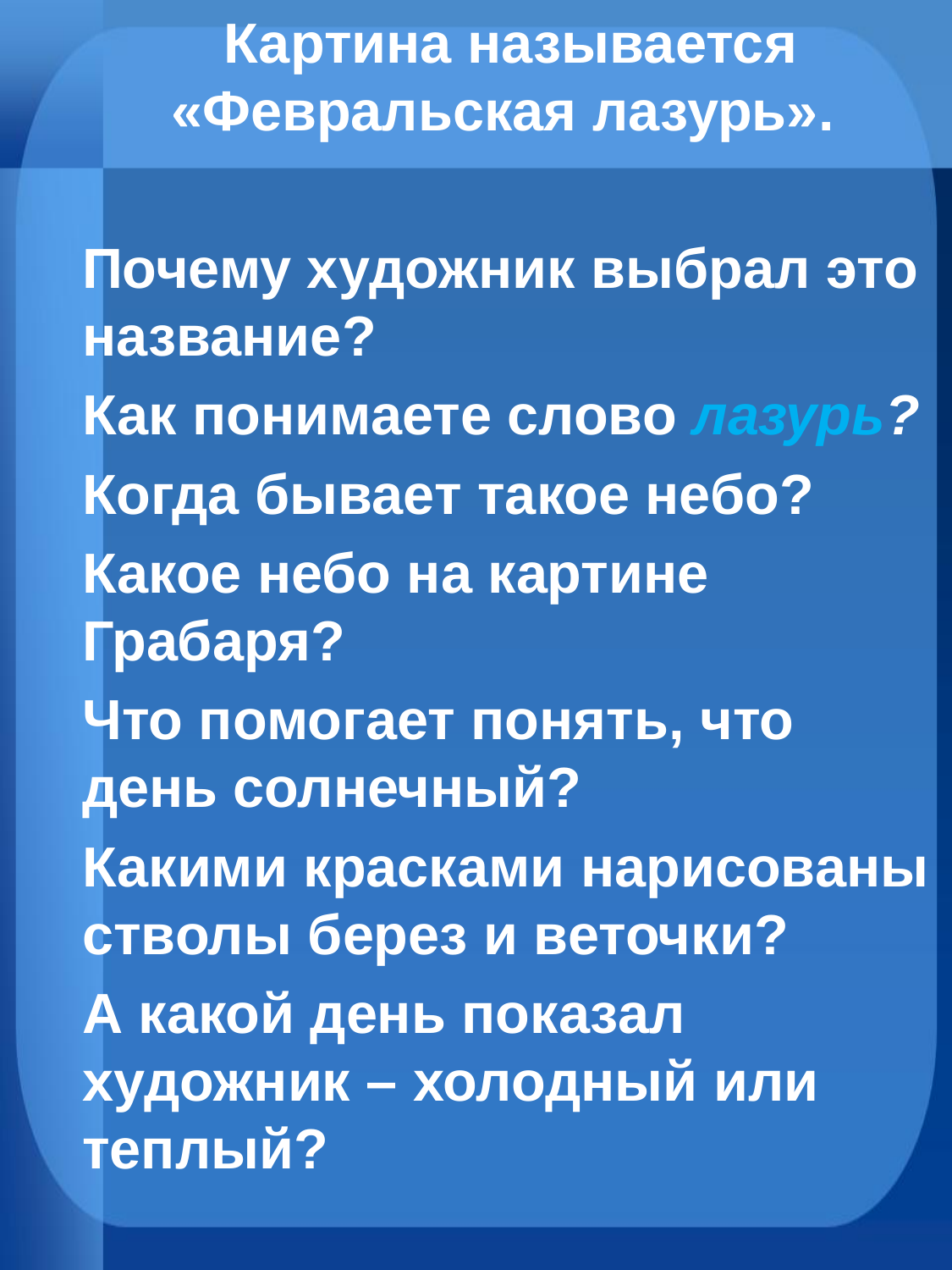

Картина называется «Февральская лазурь».

Почему художник выбрал это название?
Как понимаете слово лазурь?
Когда бывает такое небо?
Какое небо на картине Грабаря?
Что помогает понять, что день солнечный?
Какими красками нарисованы стволы берез и веточки?
А какой день показал художник – холодный или теплый?
#